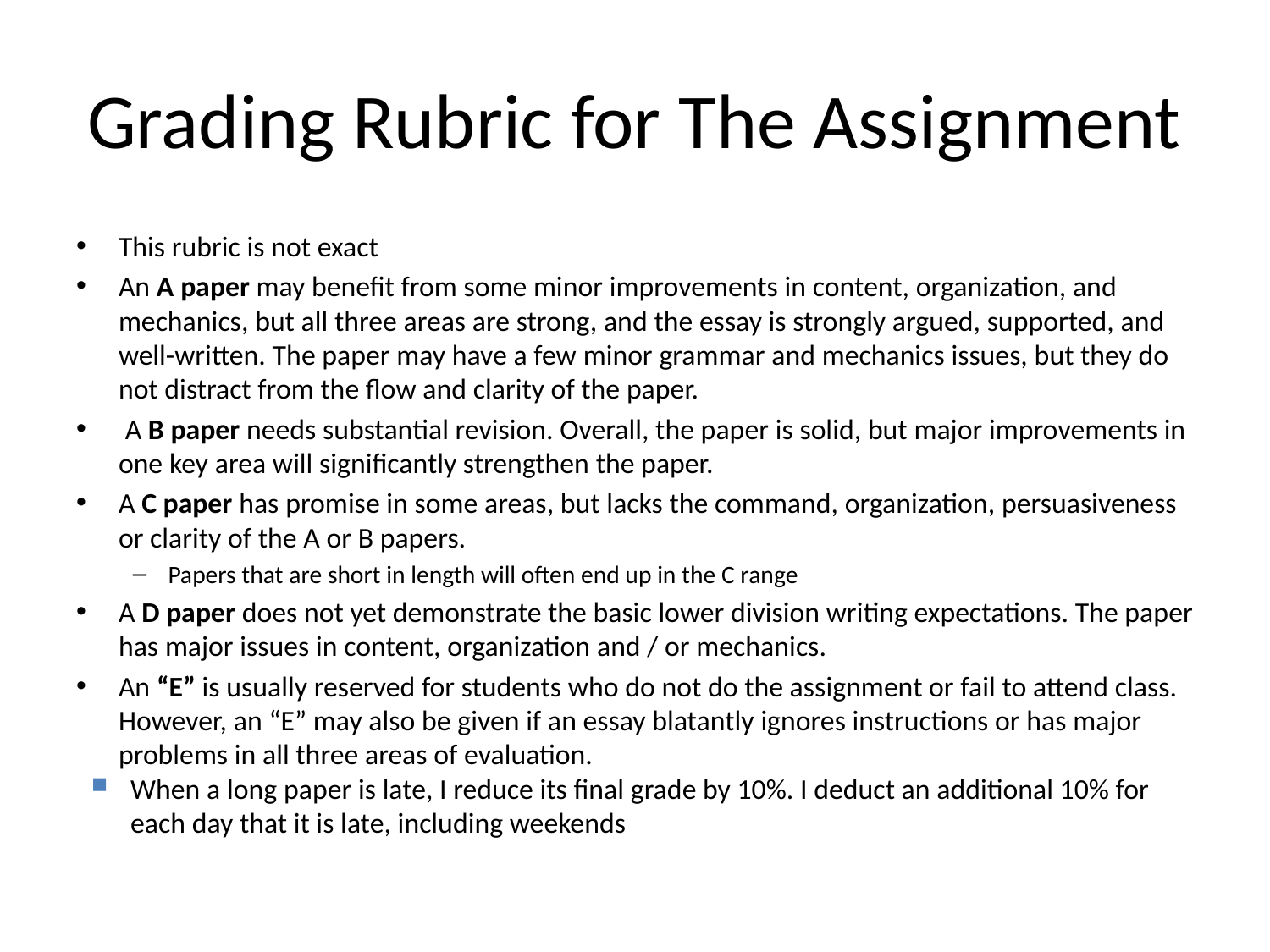

# Grading Rubric for The Assignment
This rubric is not exact
An A paper may benefit from some minor improvements in content, organization, and mechanics, but all three areas are strong, and the essay is strongly argued, supported, and well-written. The paper may have a few minor grammar and mechanics issues, but they do not distract from the flow and clarity of the paper.
 A B paper needs substantial revision. Overall, the paper is solid, but major improvements in one key area will significantly strengthen the paper.
A C paper has promise in some areas, but lacks the command, organization, persuasiveness or clarity of the A or B papers.
Papers that are short in length will often end up in the C range
A D paper does not yet demonstrate the basic lower division writing expectations. The paper has major issues in content, organization and / or mechanics.
An “E” is usually reserved for students who do not do the assignment or fail to attend class. However, an “E” may also be given if an essay blatantly ignores instructions or has major problems in all three areas of evaluation.
When a long paper is late, I reduce its final grade by 10%. I deduct an additional 10% for each day that it is late, including weekends